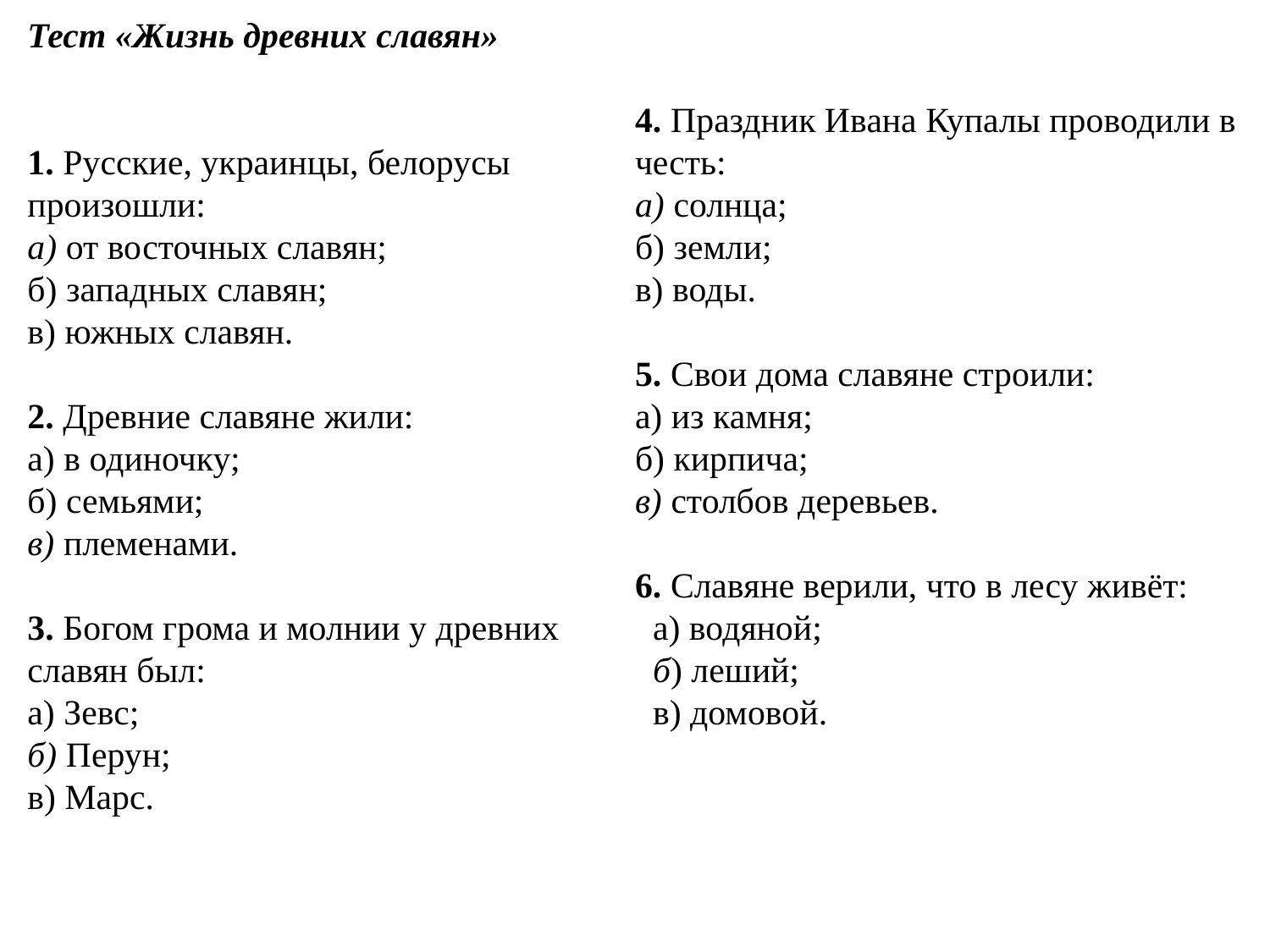

Тест «Жизнь древних славян»

1. Русские, украинцы, белорусы произошли:
а) от восточных славян;
б) западных славян;
в) южных славян.

2. Древние славяне жили:
а) в одиночку;
б) семьями;
в) племенами.

3. Богом грома и молнии у древних славян был:
а) Зевс;
б) Перун;
в) Марс.

4. Праздник Ивана Купалы проводили в честь:
а) солнца;
б) земли;
в) воды.

5. Свои дома славяне строили:
а) из камня;
б) кирпича;
в) столбов деревьев.

6. Славяне верили, что в лесу живёт:
  а) водяной;
  б) леший;
  в) домовой.